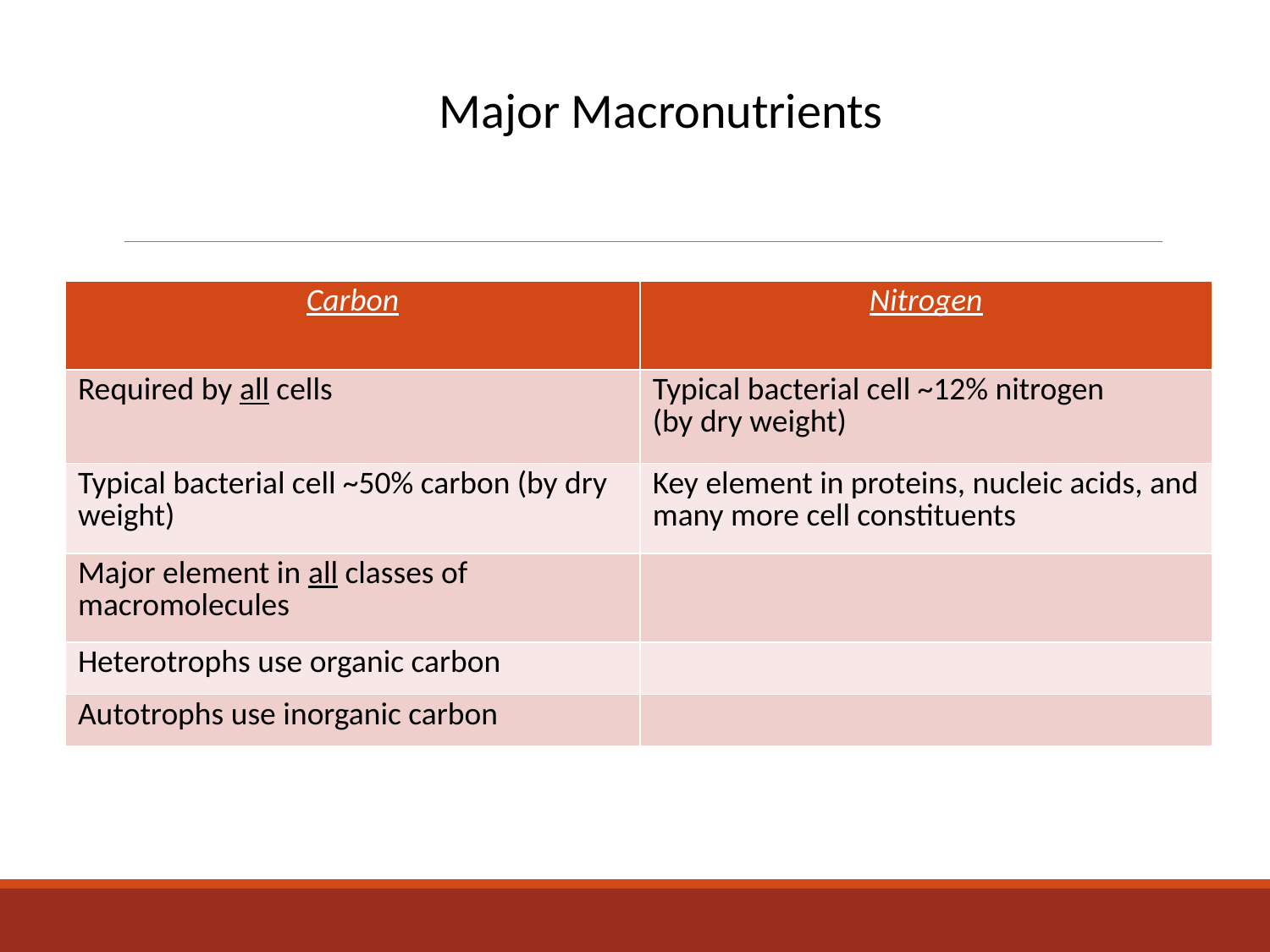

Major Macronutrients
| Carbon | Nitrogen |
| --- | --- |
| Required by all cells | Typical bacterial cell ~12% nitrogen (by dry weight) |
| Typical bacterial cell ~50% carbon (by dry weight) | Key element in proteins, nucleic acids, and many more cell constituents |
| Major element in all classes of macromolecules |  |
| Heterotrophs use organic carbon |  |
| Autotrophs use inorganic carbon |  |